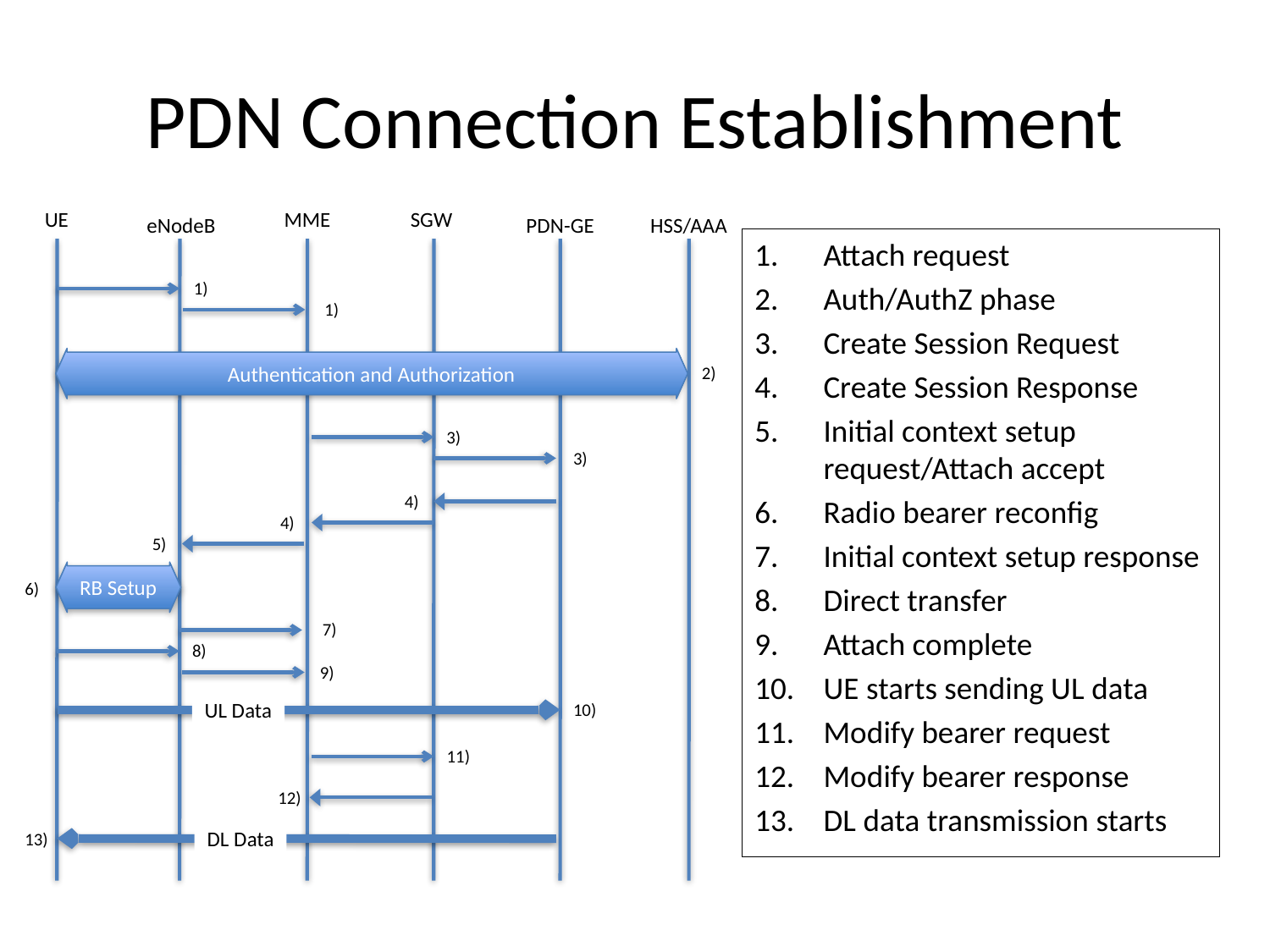

# PDN Connection Establishment
MME
SGW
UE
eNodeB
PDN-GE
HSS/AAA
1)
1)
Authentication and Authorization
2)
3)
3)
4)
4)
5)
RB Setup
6)
7)
8)
9)
UL Data
10)
11)
12)
DL Data
13)
Attach request
Auth/AuthZ phase
Create Session Request
Create Session Response
Initial context setup request/Attach accept
Radio bearer reconfig
Initial context setup response
Direct transfer
Attach complete
UE starts sending UL data
Modify bearer request
Modify bearer response
DL data transmission starts